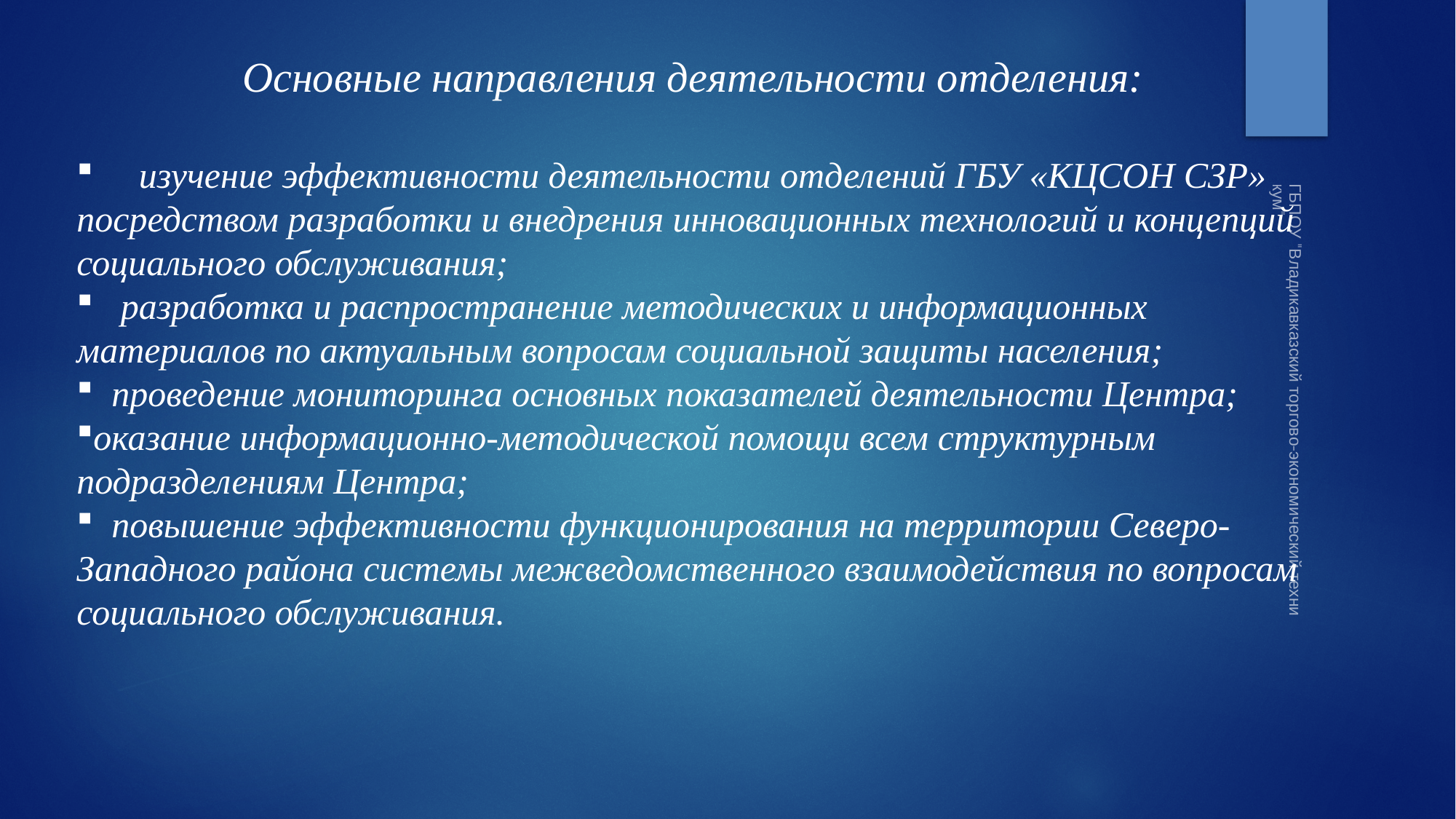

Основные направления деятельности отделения:

     изучение эффективности деятельности отделений ГБУ «КЦСОН СЗР» посредством разработки и внедрения инновационных технологий и концепций социального обслуживания;
   разработка и распространение методических и информационных материалов по актуальным вопросам социальной защиты населения;
  проведение мониторинга основных показателей деятельности Центра;
оказание информационно-методической помощи всем структурным подразделениям Центра;
  повышение эффективности функционирования на территории Северо-Западного района системы межведомственного взаимодействия по вопросам социального обслуживания.

ГБПОУ "Владикавказский торгово-экономический техникум"